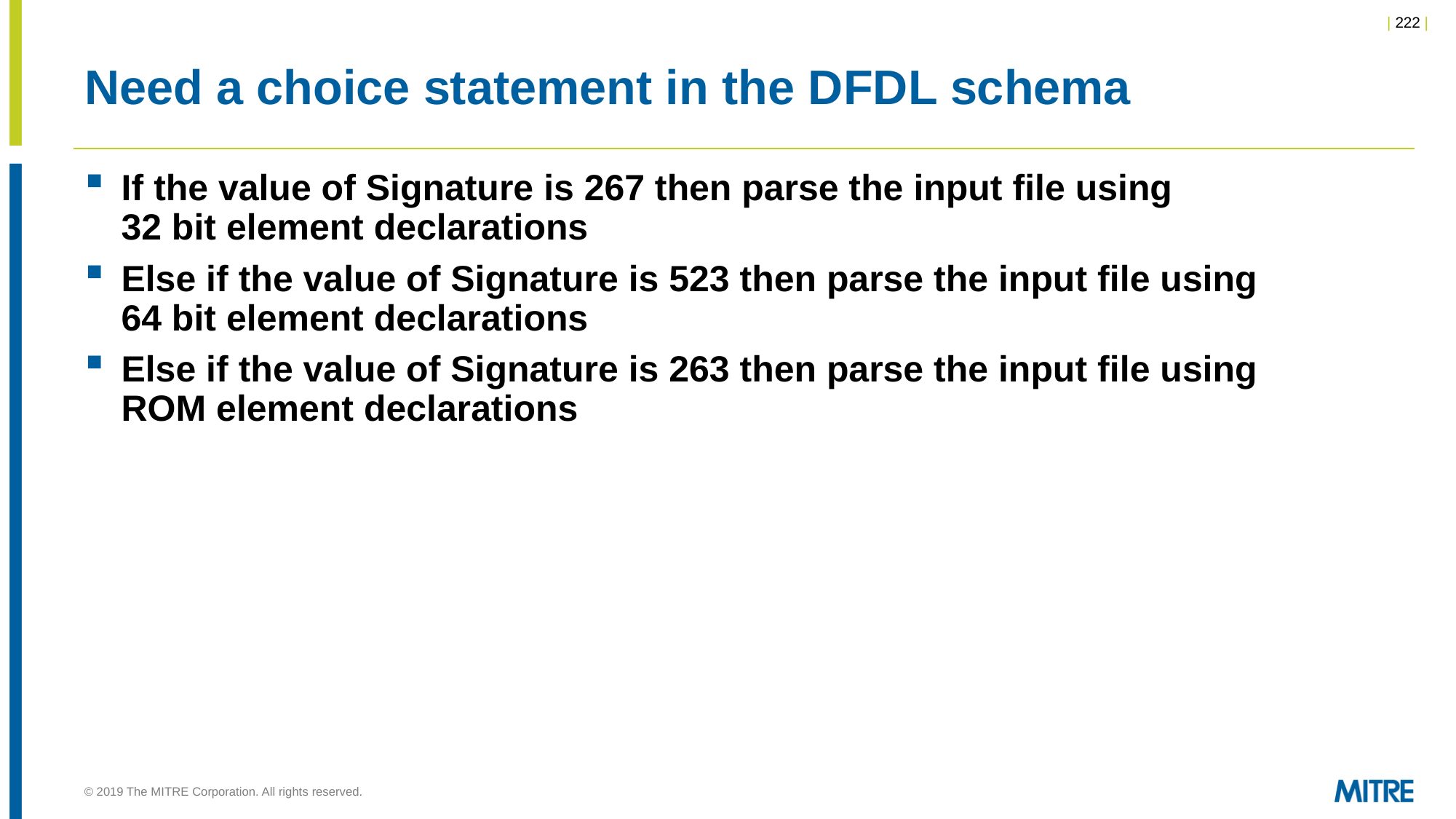

# Need a choice statement in the DFDL schema
If the value of Signature is 267 then parse the input file using
32 bit element declarations
Else if the value of Signature is 523 then parse the input file using
64 bit element declarations
Else if the value of Signature is 263 then parse the input file using
ROM element declarations
© 2019 The MITRE Corporation. All rights reserved.